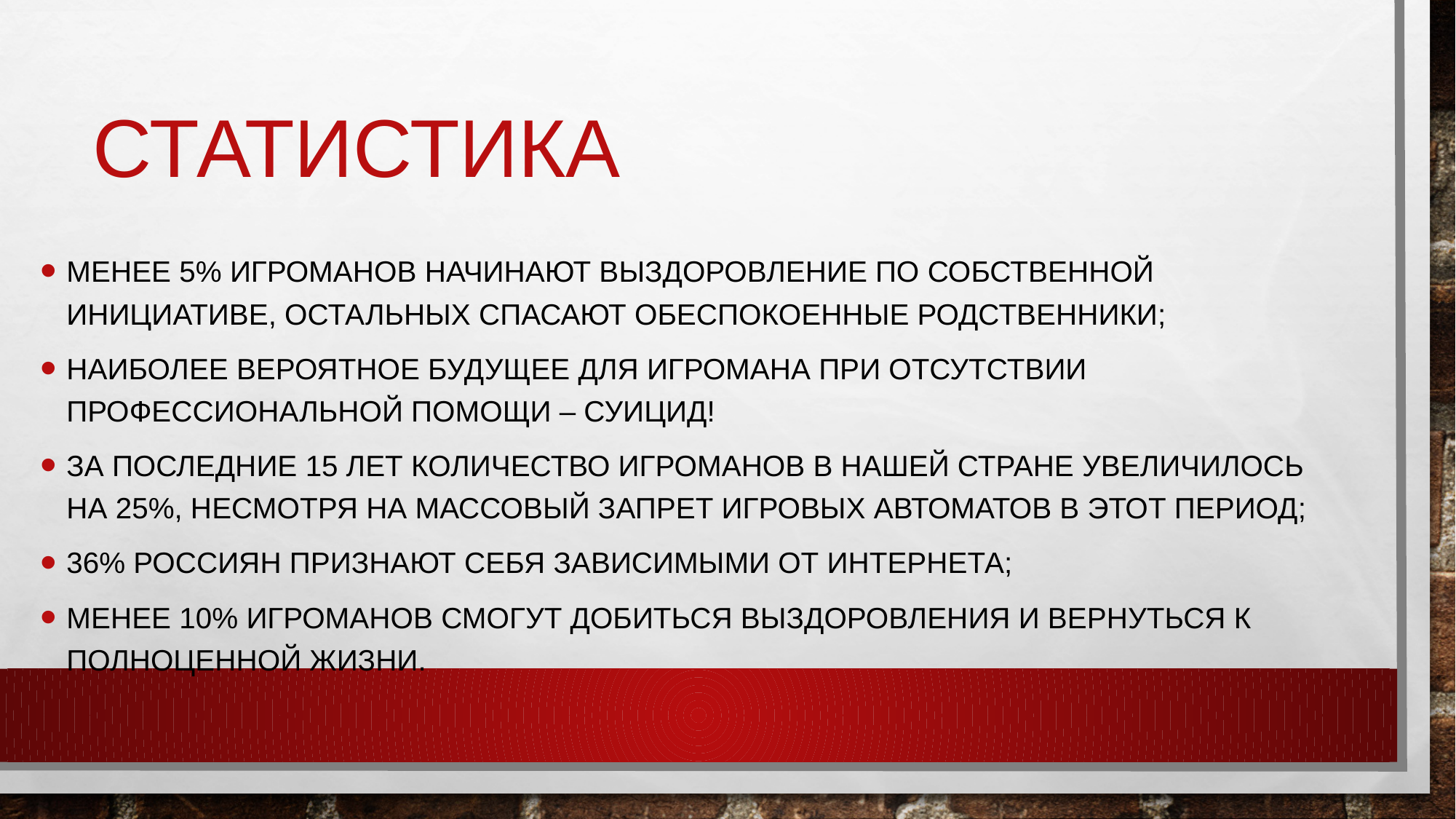

# Статистика
Менее 5% игроманов начинают выздоровление по собственной инициативе, остальных спасают обеспокоенные родственники;
Наиболее вероятное будущее для игромана при отсутствии профессиональной помощи – суицид!
За последние 15 лет количество игроманов в нашей стране увеличилось на 25%, несмотря на массовый запрет игровых автоматов в этот период;
36% россиян признают себя зависимыми от интернета;
Менее 10% игроманов смогут добиться выздоровления и вернуться к полноценной жизни.